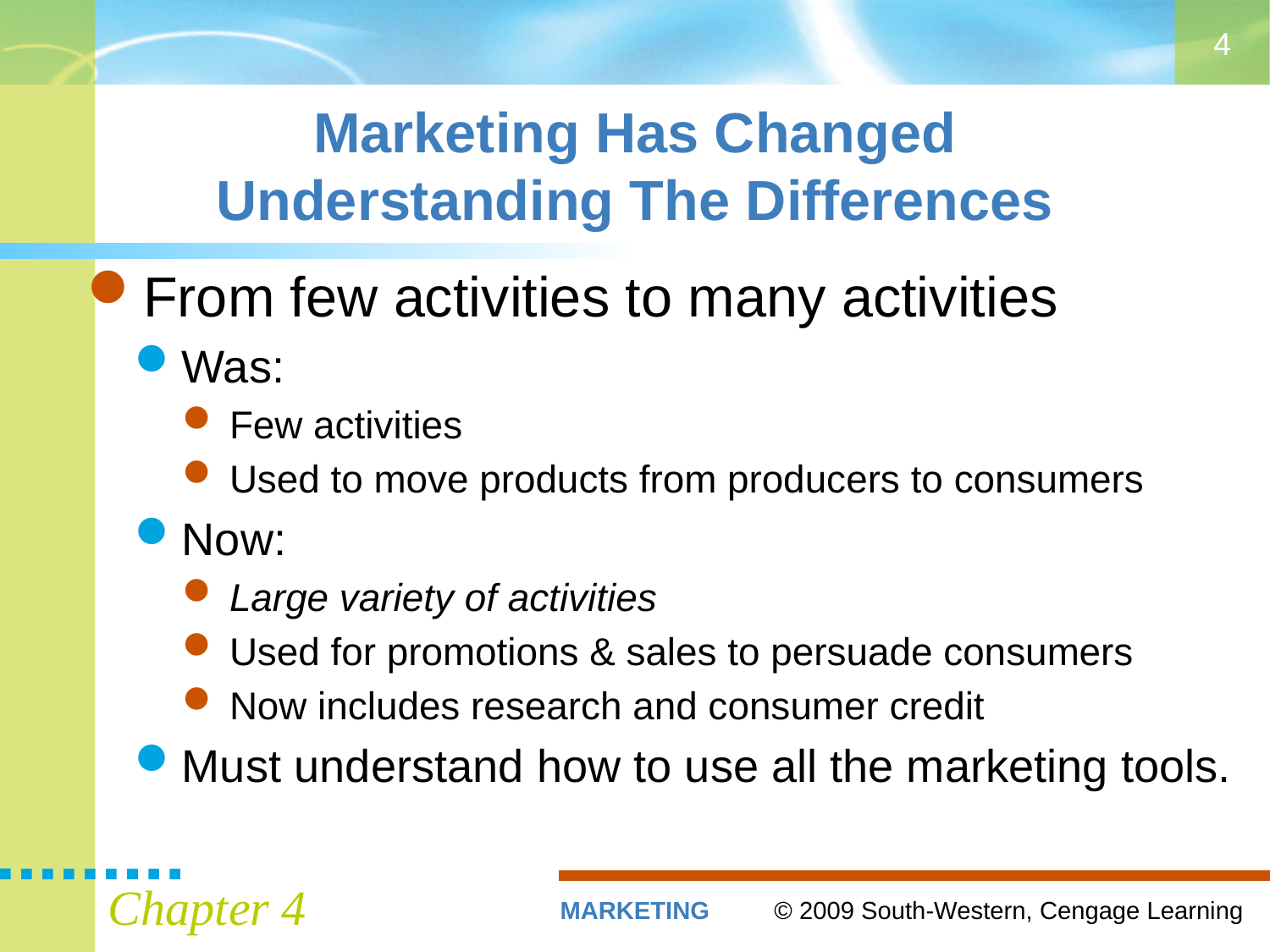

4
# Marketing Has Changed Understanding The Differences
From few activities to many activities
Was:
Few activities
Used to move products from producers to consumers
Now:
Large variety of activities
Used for promotions & sales to persuade consumers
Now includes research and consumer credit
Must understand how to use all the marketing tools.
Chapter 4